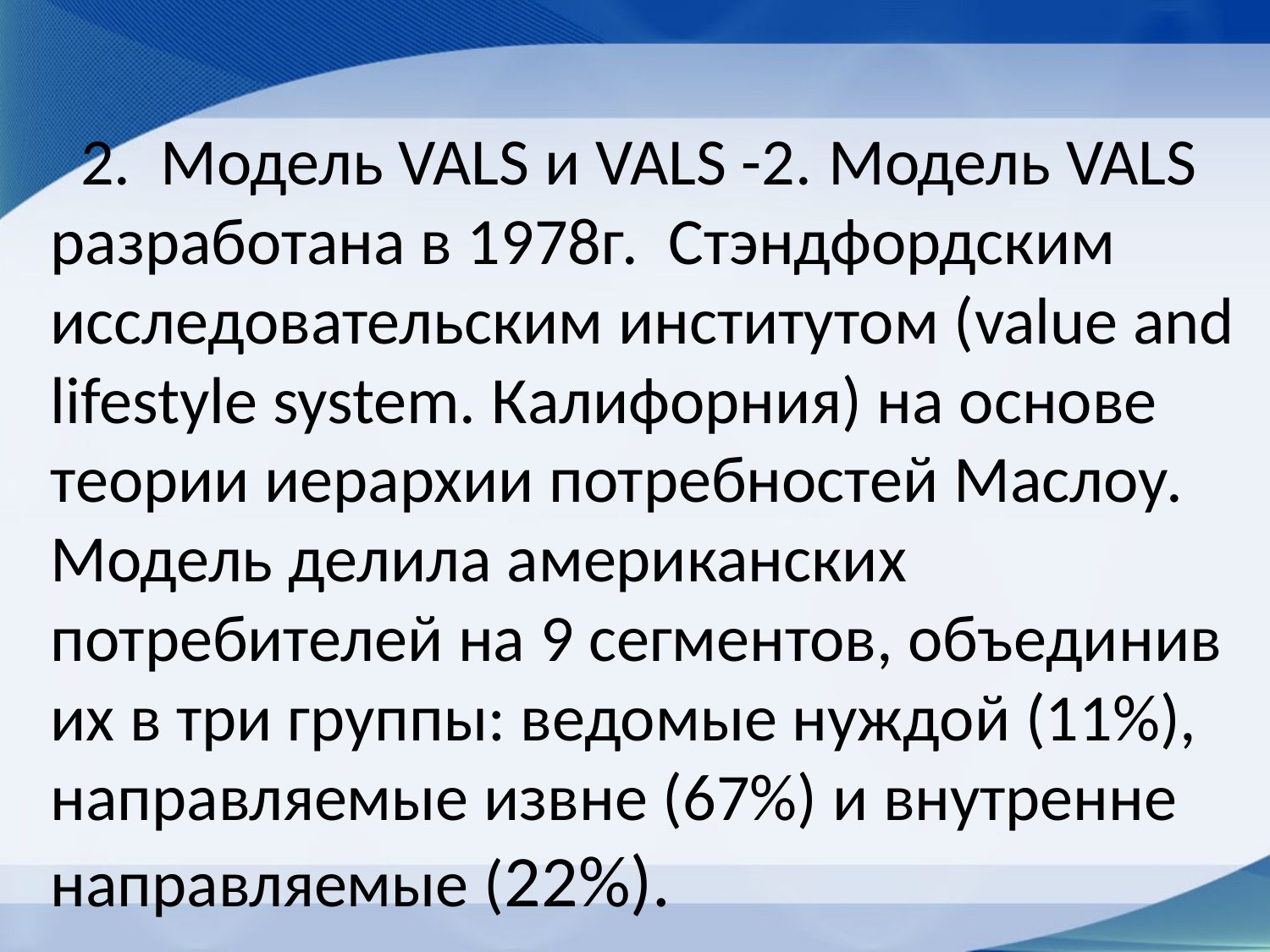

# 2.  Модель VALS и VALS -2. Модель VALS разработана в 1978г.  Стэндфордским исследовательским институтом (value and lifestyle system. Калифорния) на основе теории иерархии потребностей Маслоу. Модель делила американских потребителей на 9 сегментов, объединив их в три группы: ведомые нуждой (11%), направляемые извне (67%) и внутренне направляемые (22%).